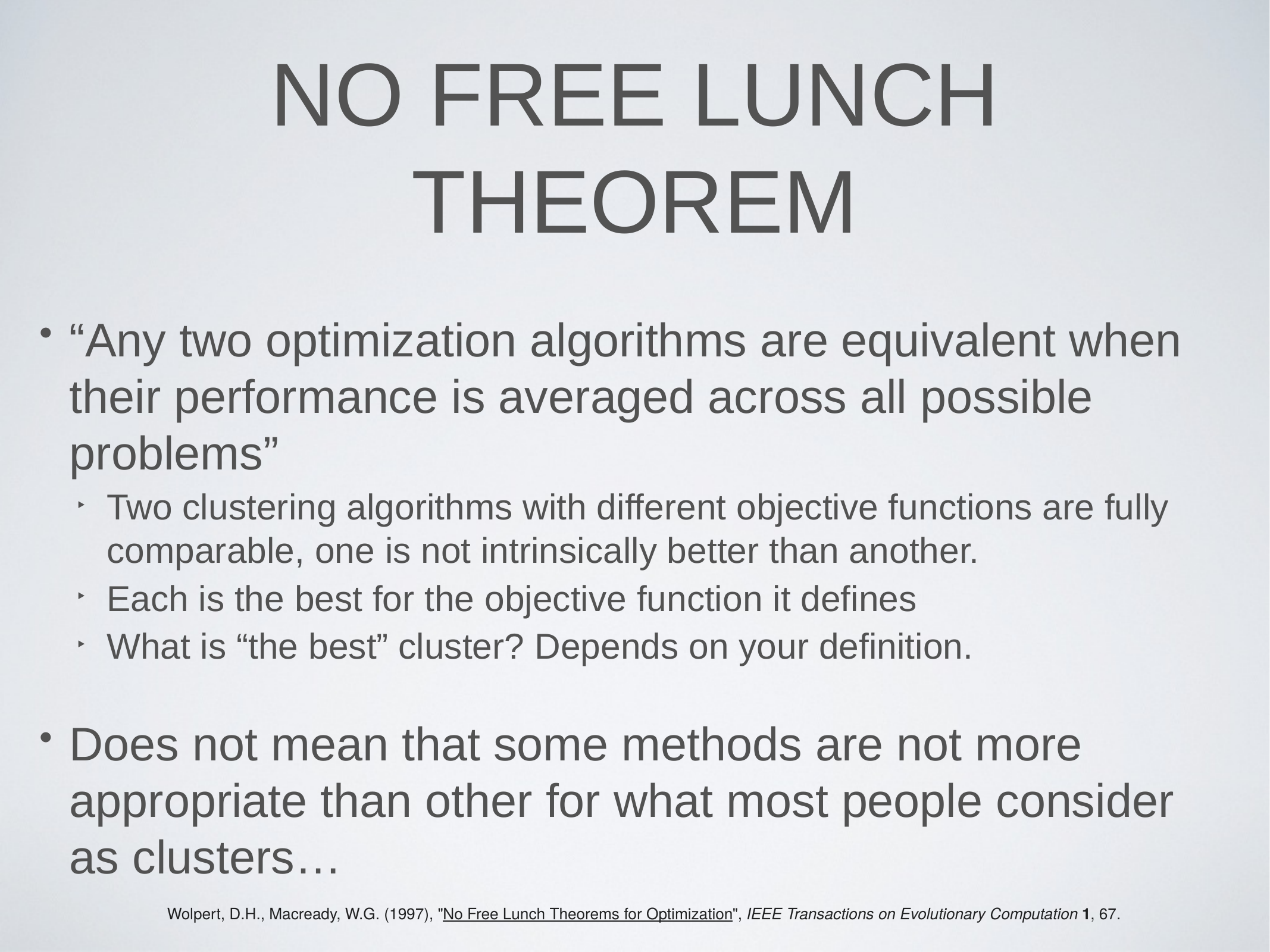

84
# No free lunch theorem
“Any two optimization algorithms are equivalent when their performance is averaged across all possible problems”
Two clustering algorithms with different objective functions are fully comparable, one is not intrinsically better than another.
Each is the best for the objective function it defines
What is “the best” cluster? Depends on your definition.
Does not mean that some methods are not more appropriate than other for what most people consider as clusters…
Wolpert, D.H., Macready, W.G. (1997), "No Free Lunch Theorems for Optimization", IEEE Transactions on Evolutionary Computation 1, 67.